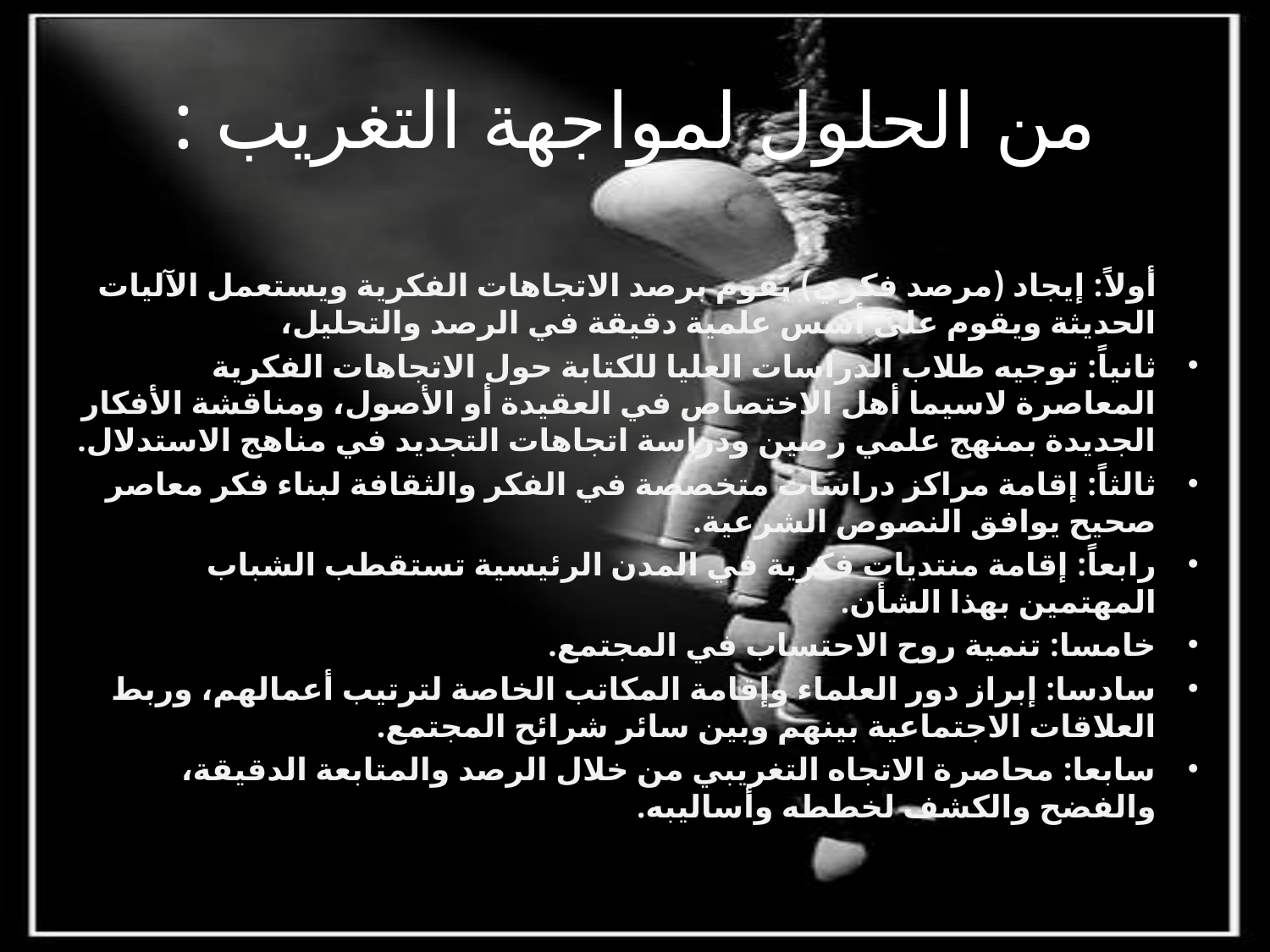

# من الحلول لمواجهة التغريب :
أولاً: إيجاد (مرصد فكري) يقوم برصد الاتجاهات الفكرية ويستعمل الآليات الحديثة ويقوم على أسس علمية دقيقة في الرصد والتحليل،
ثانياً: توجيه طلاب الدراسات العليا للكتابة حول الاتجاهات الفكرية المعاصرة لاسيما أهل الاختصاص في العقيدة أو الأصول، ومناقشة الأفكار الجديدة بمنهج علمي رصين ودراسة اتجاهات التجديد في مناهج الاستدلال.
ثالثاً: إقامة مراكز دراسات متخصصة في الفكر والثقافة لبناء فكر معاصر صحيح يوافق النصوص الشرعية.
رابعاً: إقامة منتديات فكرية في المدن الرئيسية تستقطب الشباب المهتمين بهذا الشأن.
خامسا: تنمية روح الاحتساب في المجتمع.
سادسا: إبراز دور العلماء وإقامة المكاتب الخاصة لترتيب أعمالهم، وربط العلاقات الاجتماعية بينهم وبين سائر شرائح المجتمع.
سابعا: محاصرة الاتجاه التغريبي من خلال الرصد والمتابعة الدقيقة، والفضح والكشف لخططه وأساليبه.